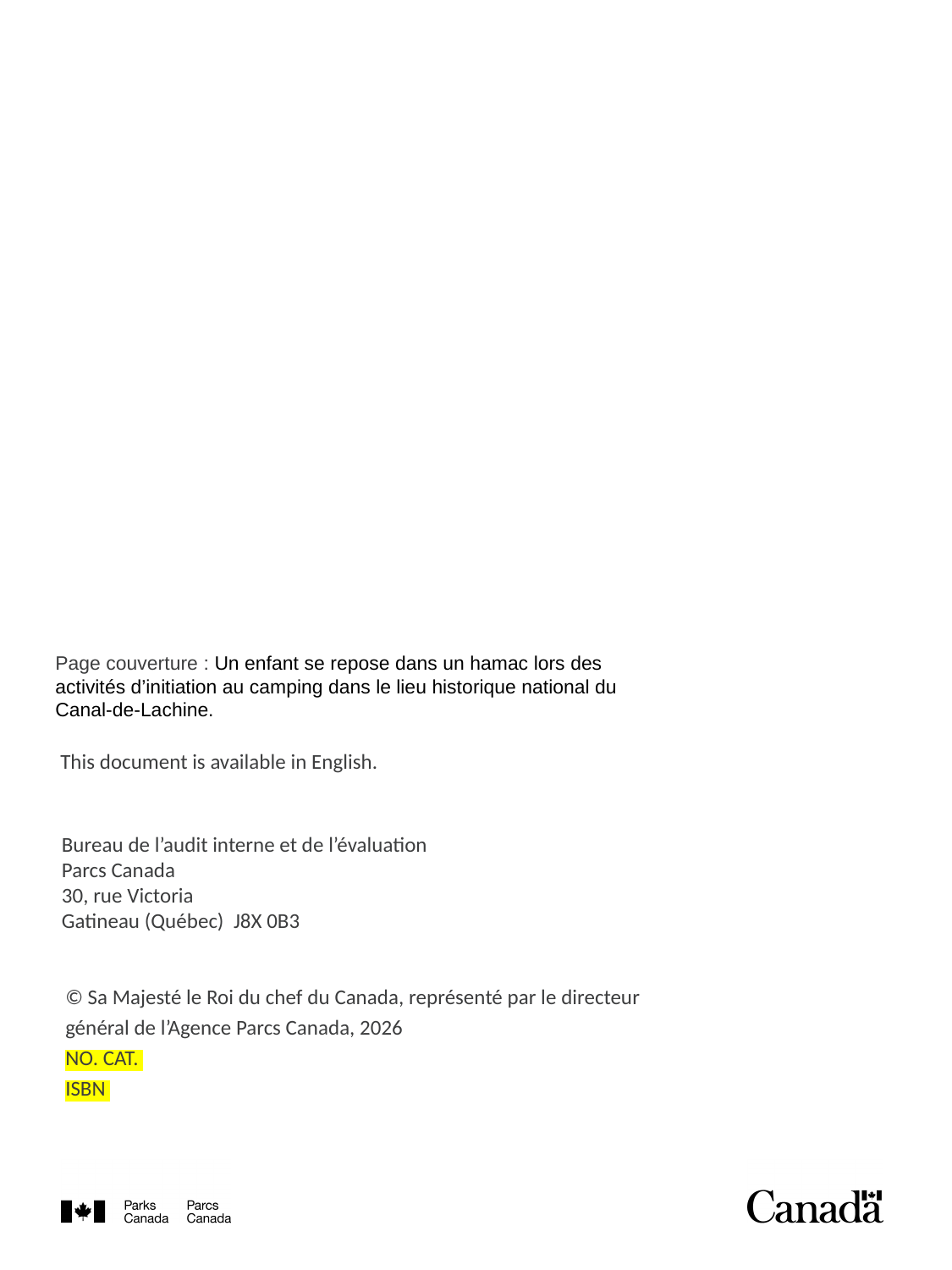

Publication Information
Page couverture : Un enfant se repose dans un hamac lors des activités d’initiation au camping dans le lieu historique national du Canal-de-Lachine.
This document is available in English.
Bureau de l’audit interne et de l’évaluation
Parcs Canada
30, rue Victoria
Gatineau (Québec)  J8X 0B3
© Sa Majesté le Roi du chef du Canada, représenté par le directeur général de l’Agence Parcs Canada, 2026
NO. CAT.
ISBN